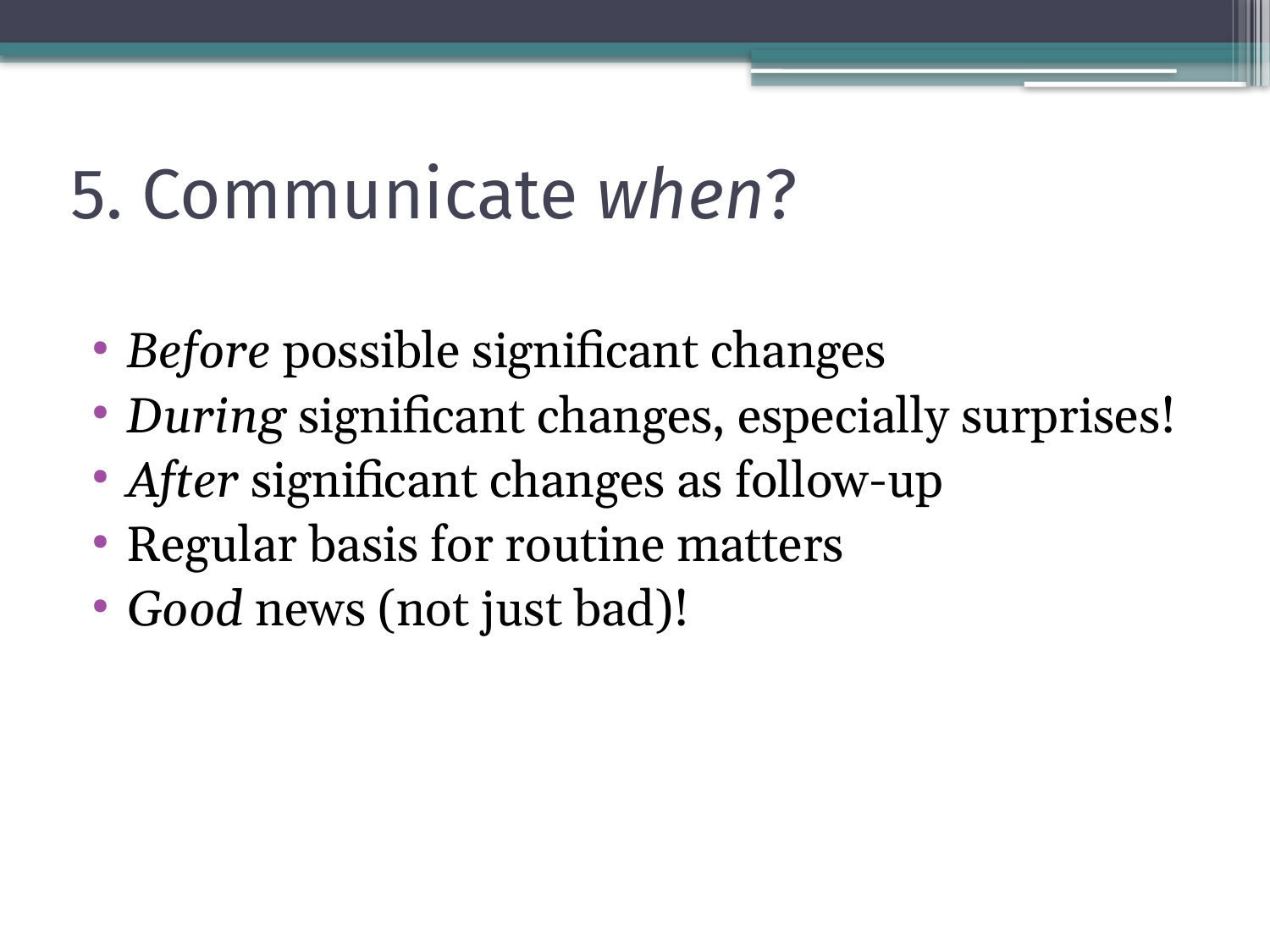

# 5. Communicate when?
Before possible significant changes
During significant changes, especially surprises!
After significant changes as follow-up
Regular basis for routine matters
Good news (not just bad)!